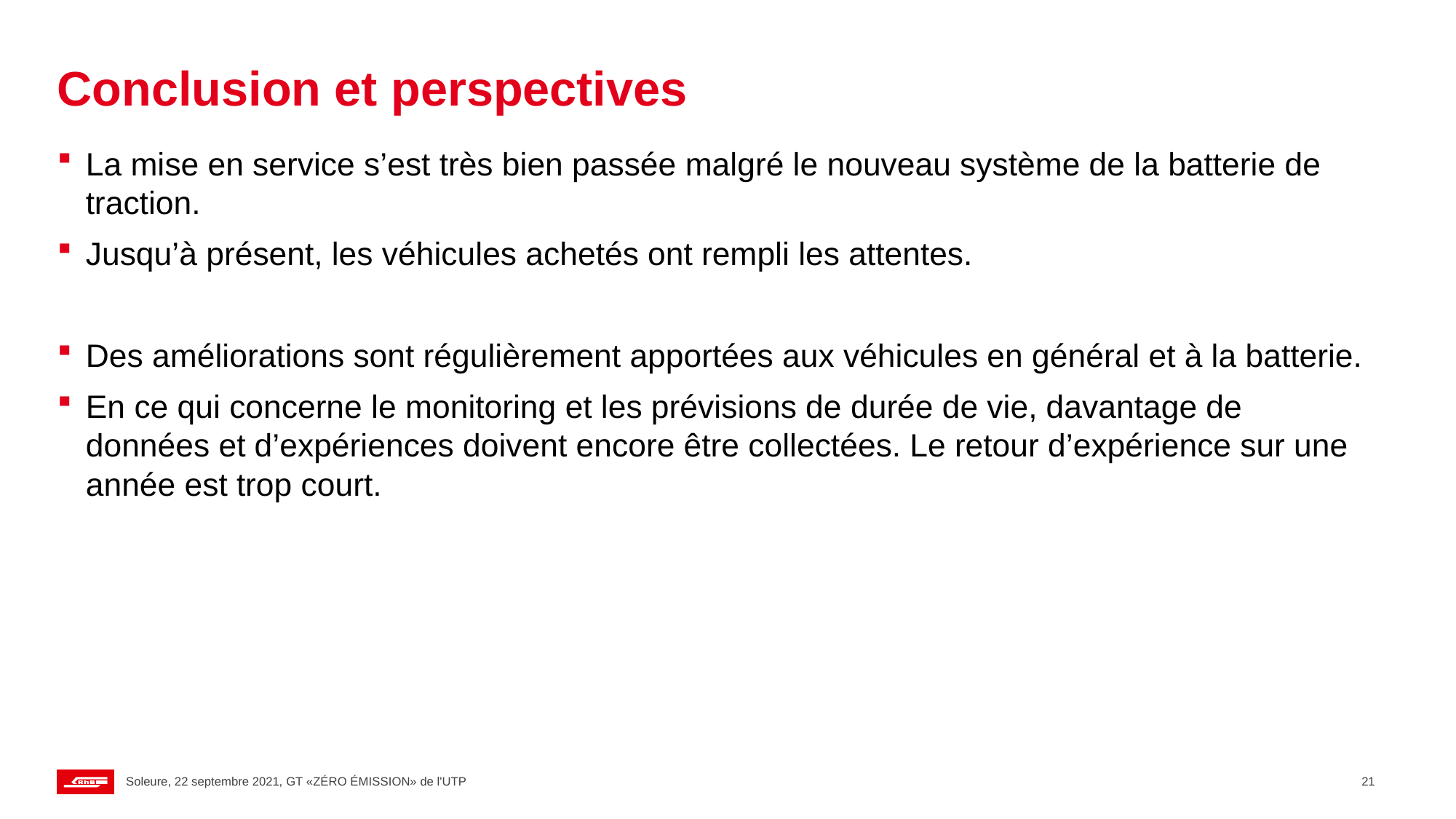

# Conclusion et perspectives
La mise en service s’est très bien passée malgré le nouveau système de la batterie de traction.
Jusqu’à présent, les véhicules achetés ont rempli les attentes.

Des améliorations sont régulièrement apportées aux véhicules en général et à la batterie.
En ce qui concerne le monitoring et les prévisions de durée de vie, davantage de données et d’expériences doivent encore être collectées. Le retour d’expérience sur une année est trop court.
Soleure, 22 septembre 2021, GT «ZÉRO ÉMISSION» de l'UTP
21